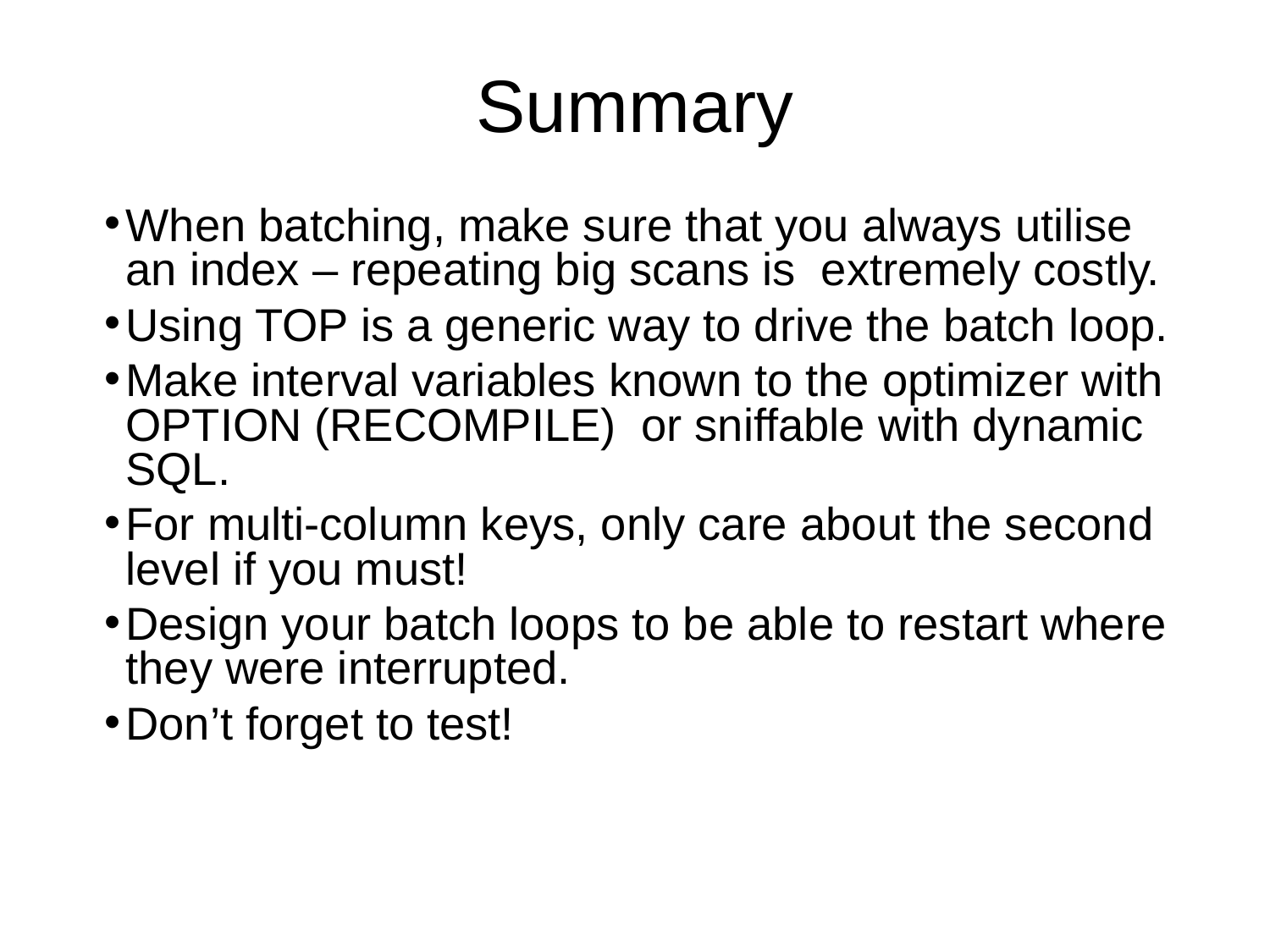

# Summary
When batching, make sure that you always utilise an index – repeating big scans is  extremely costly.
Using TOP is a generic way to drive the batch loop.
Make interval variables known to the optimizer with OPTION (RECOMPILE)  or sniffable with dynamic SQL.
For multi-column keys, only care about the second level if you must!
Design your batch loops to be able to restart where they were interrupted.
Don’t forget to test!
© 2019 Erland Sommarskog